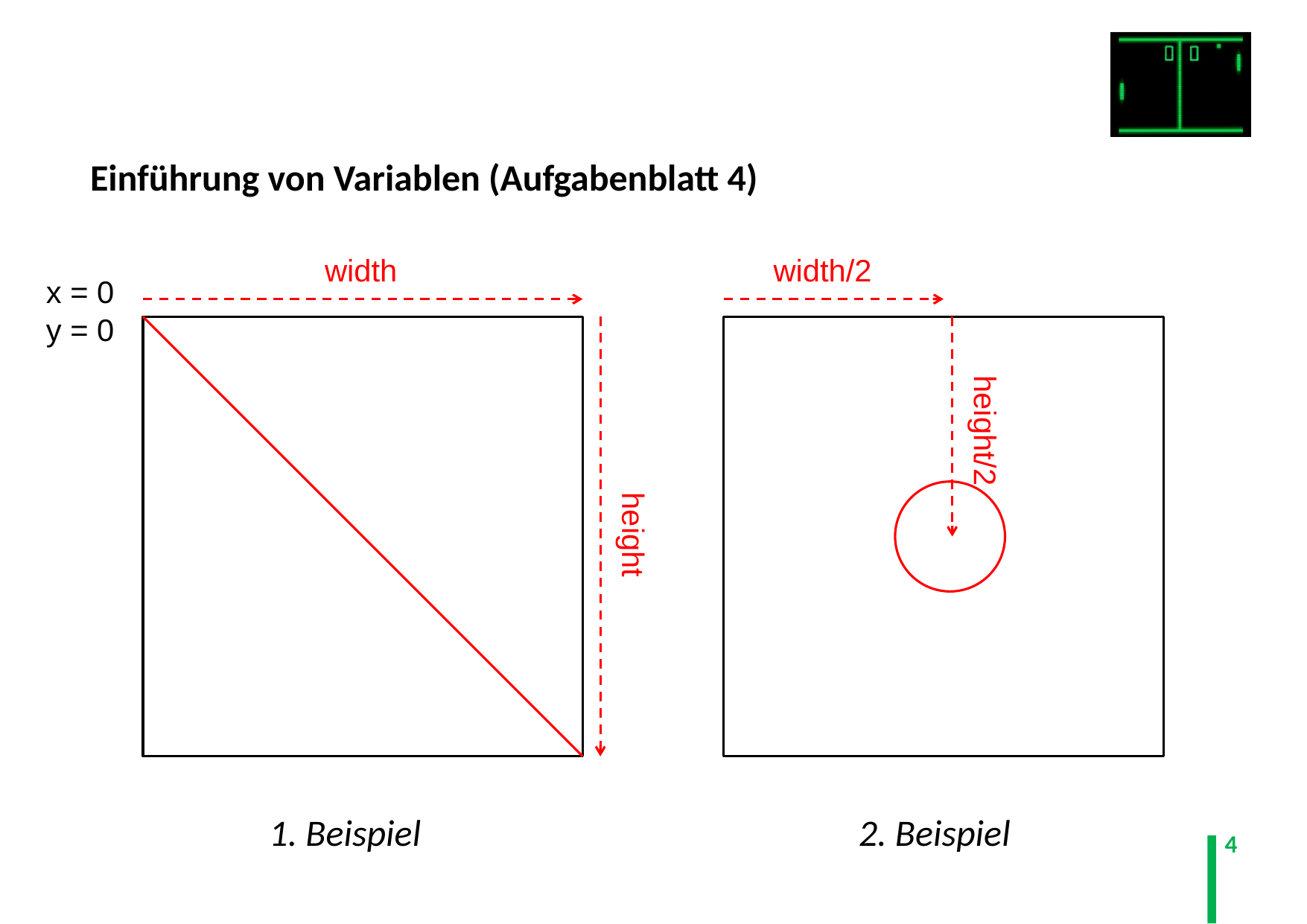

Einführung von Variablen (Aufgabenblatt 4)

width

height
width/2

height/2

x = 0
y = 0
1. Beispiel
2. Beispiel